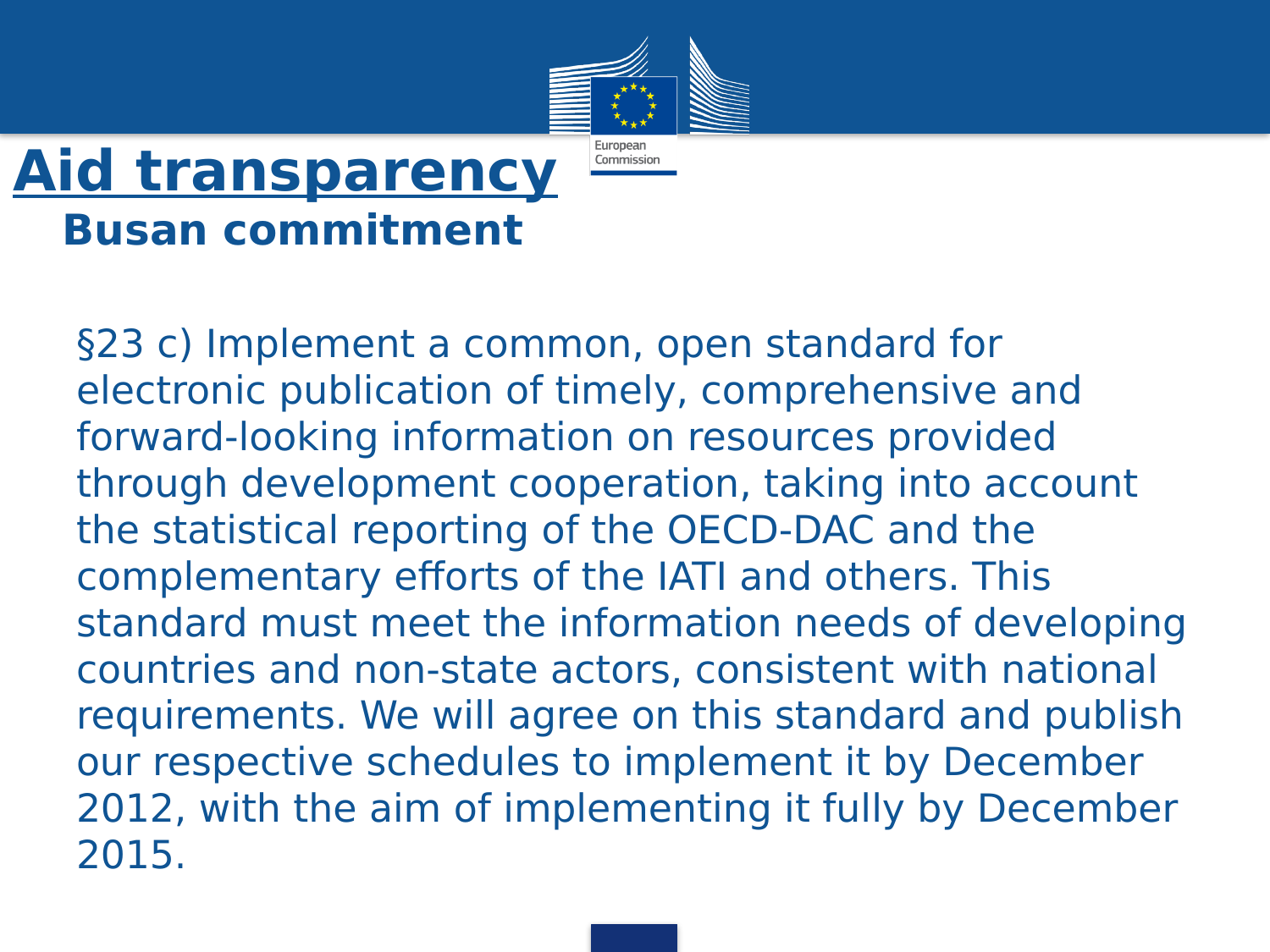

# Aid transparency Busan commitment

§23 c) Implement a common, open standard for electronic publication of timely, comprehensive and forward-looking information on resources provided through development cooperation, taking into account the statistical reporting of the OECD-DAC and the complementary efforts of the IATI and others. This standard must meet the information needs of developing countries and non-state actors, consistent with national requirements. We will agree on this standard and publish our respective schedules to implement it by December 2012, with the aim of implementing it fully by December 2015.